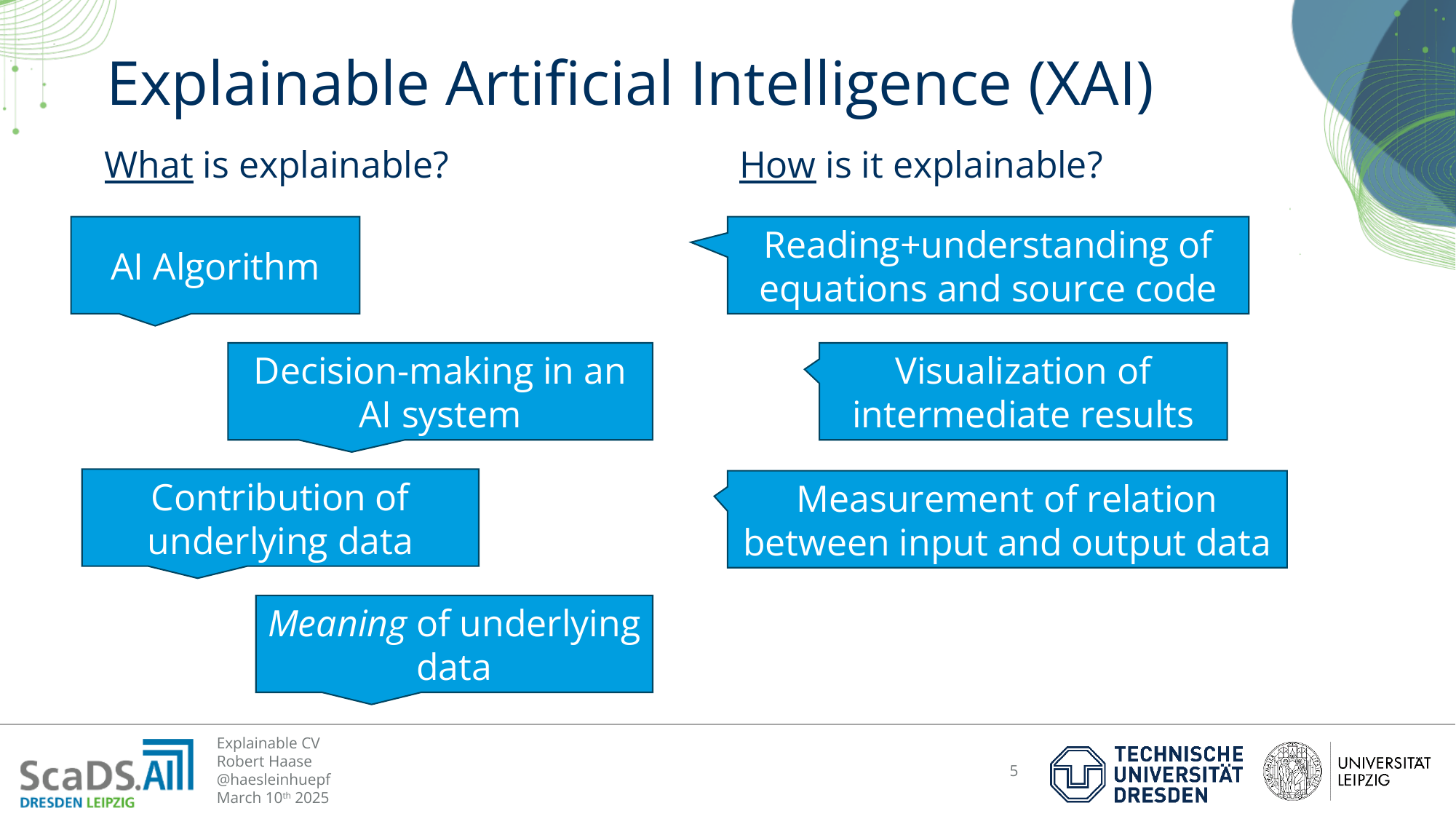

# Explainable Artificial Intelligence (XAI)
What is explainable?
How is it explainable?
AI Algorithm
Reading+understanding of equations and source code
Decision-making in an AI system
Visualization of intermediate results
Contribution of underlying data
Measurement of relation between input and output data
Meaning of underlying data